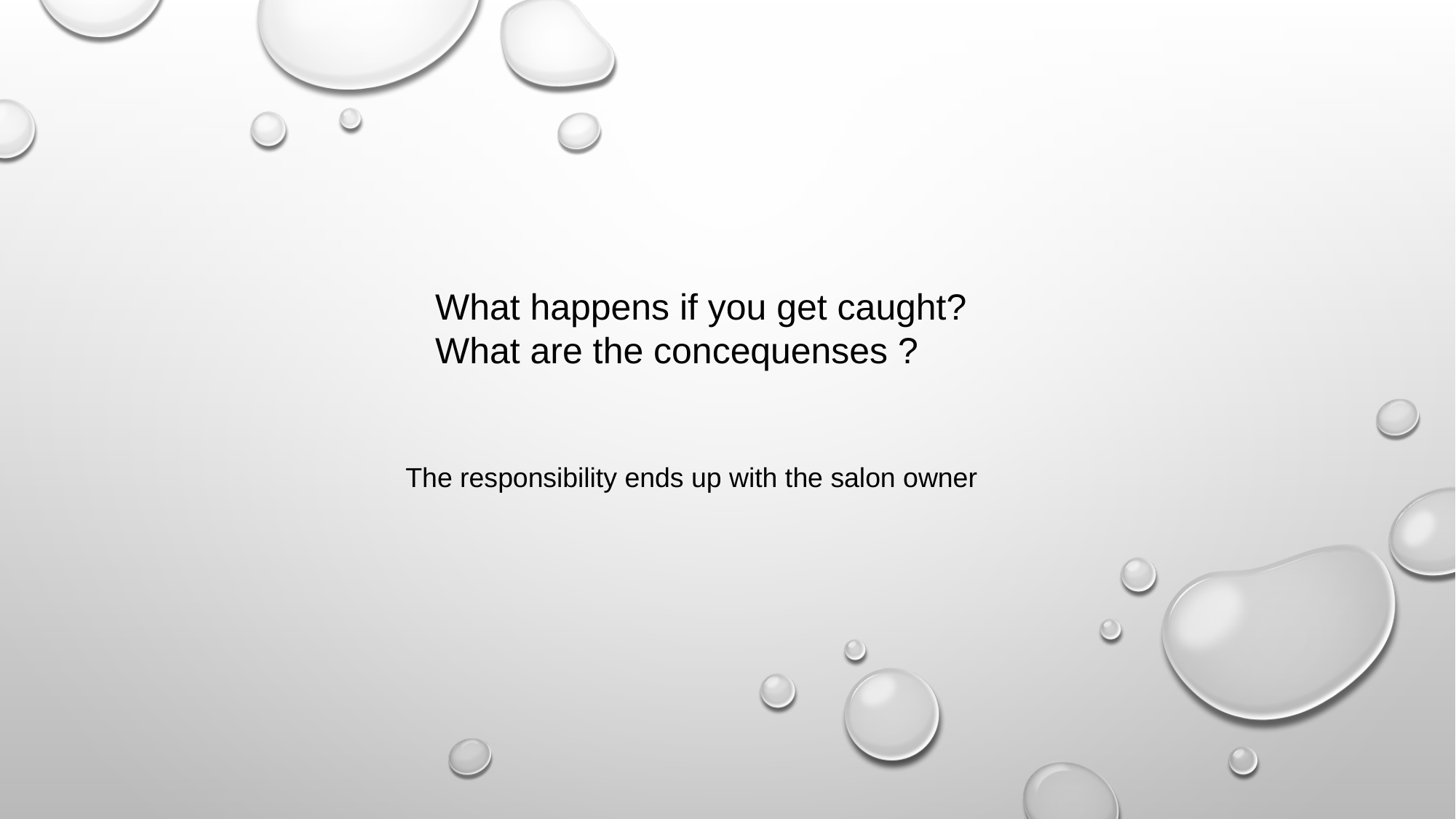

What happens if you get caught?
What are the concequenses ?

The responsibility ends up with the salon owner